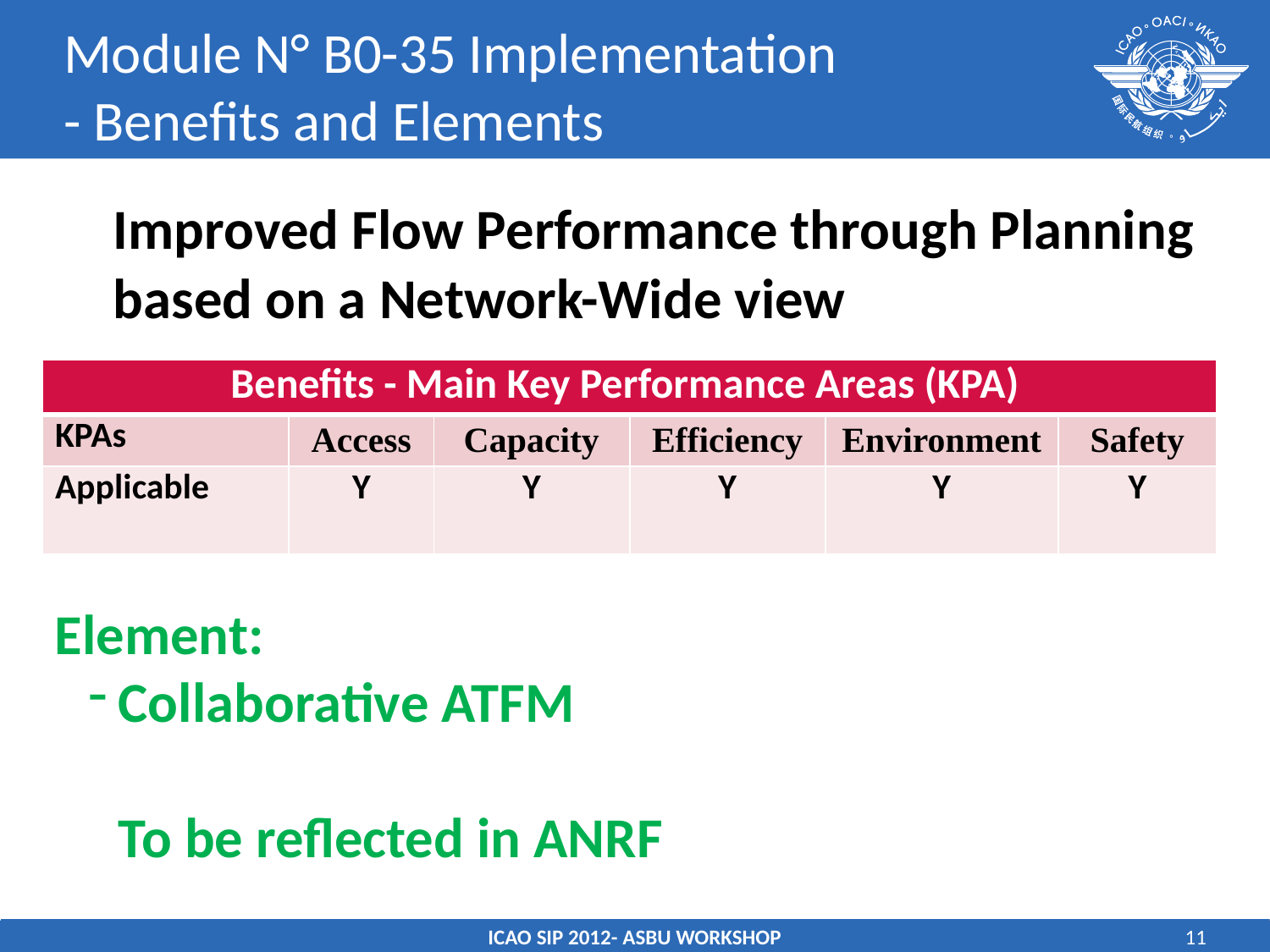

# Module N° B0-35 Implementation                   - Benefits and Elements
	Improved Flow Performance through Planning based on a Network-Wide view
| Benefits - Main Key Performance Areas (KPA) |  |  |  |  |  |
| --- | --- | --- | --- | --- | --- |
| KPAs | Access | Capacity | Efficiency | Environment | Safety |
| Applicable | Y | Y | Y | Y | Y |
Element:
Collaborative ATFM

To be reflected in ANRF
ICAO SIP 2012- ASBU WORKSHOP
11